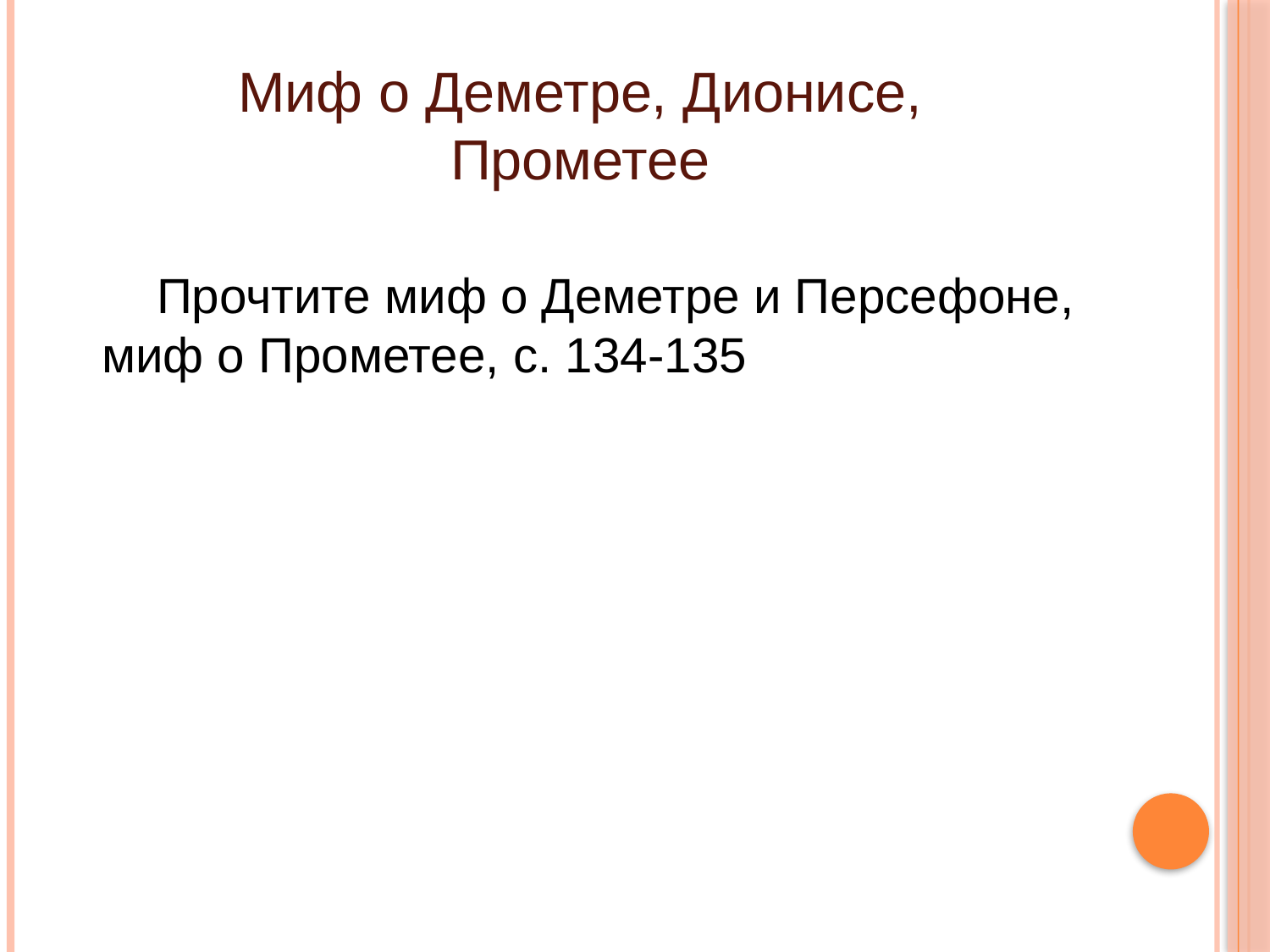

Миф о Деметре, Дионисе, Прометее
    Прочтите миф о Деметре и Персефоне, миф о Прометее, с. 134-135